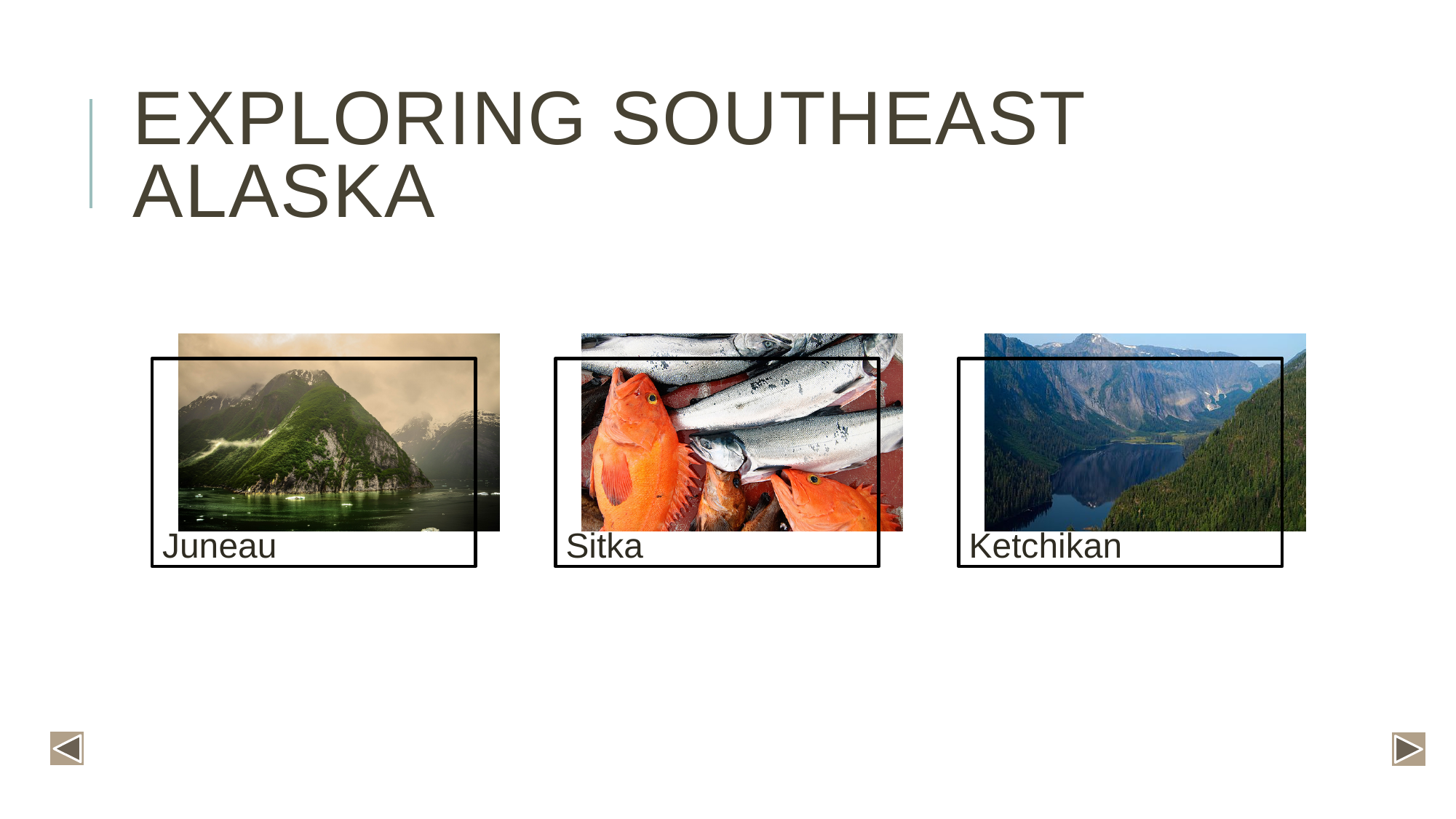

# Exploring southeast alaska
Juneau
Sitka
Ketchikan